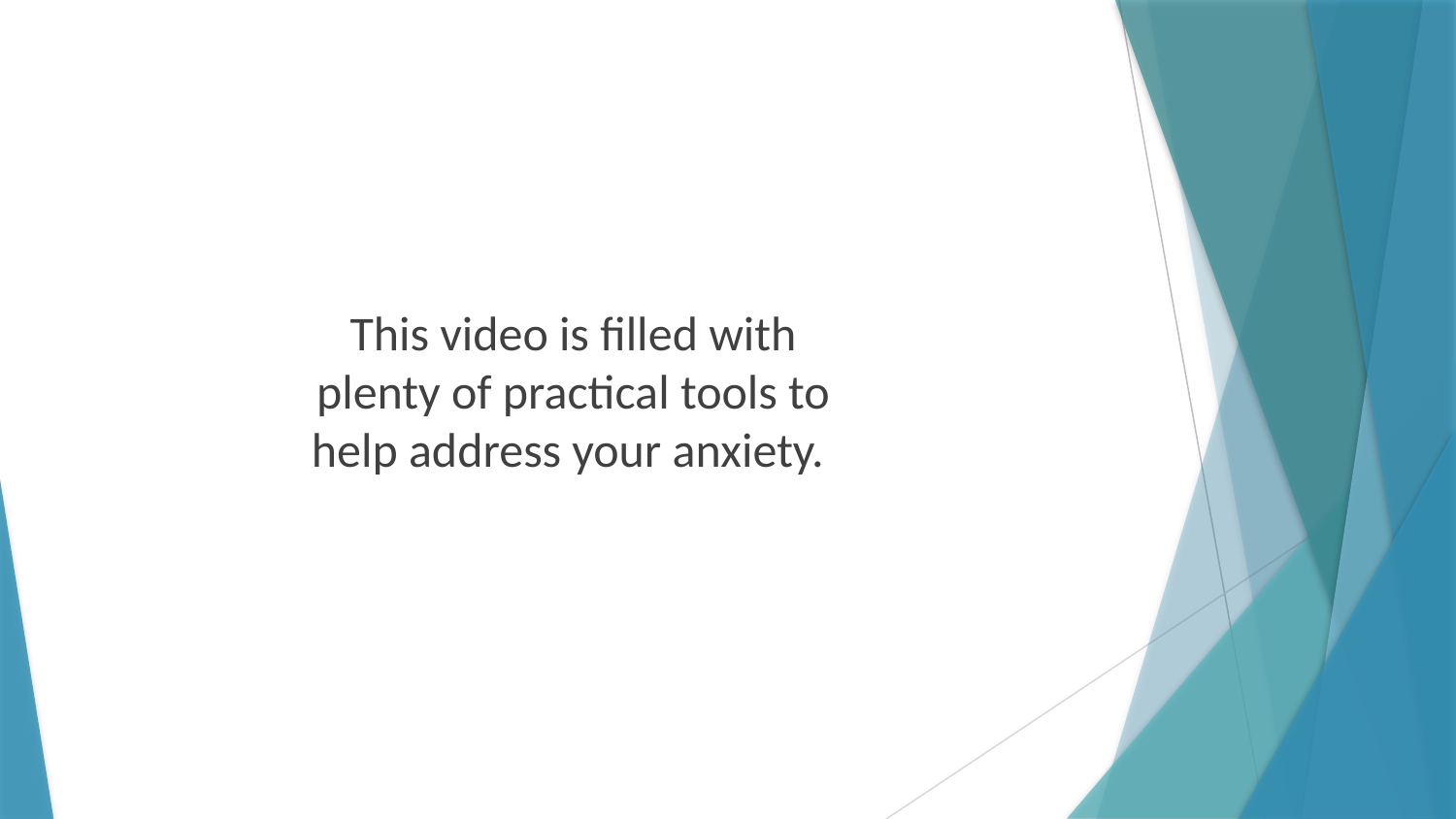

This video is filled with plenty of practical tools to help address your anxiety.